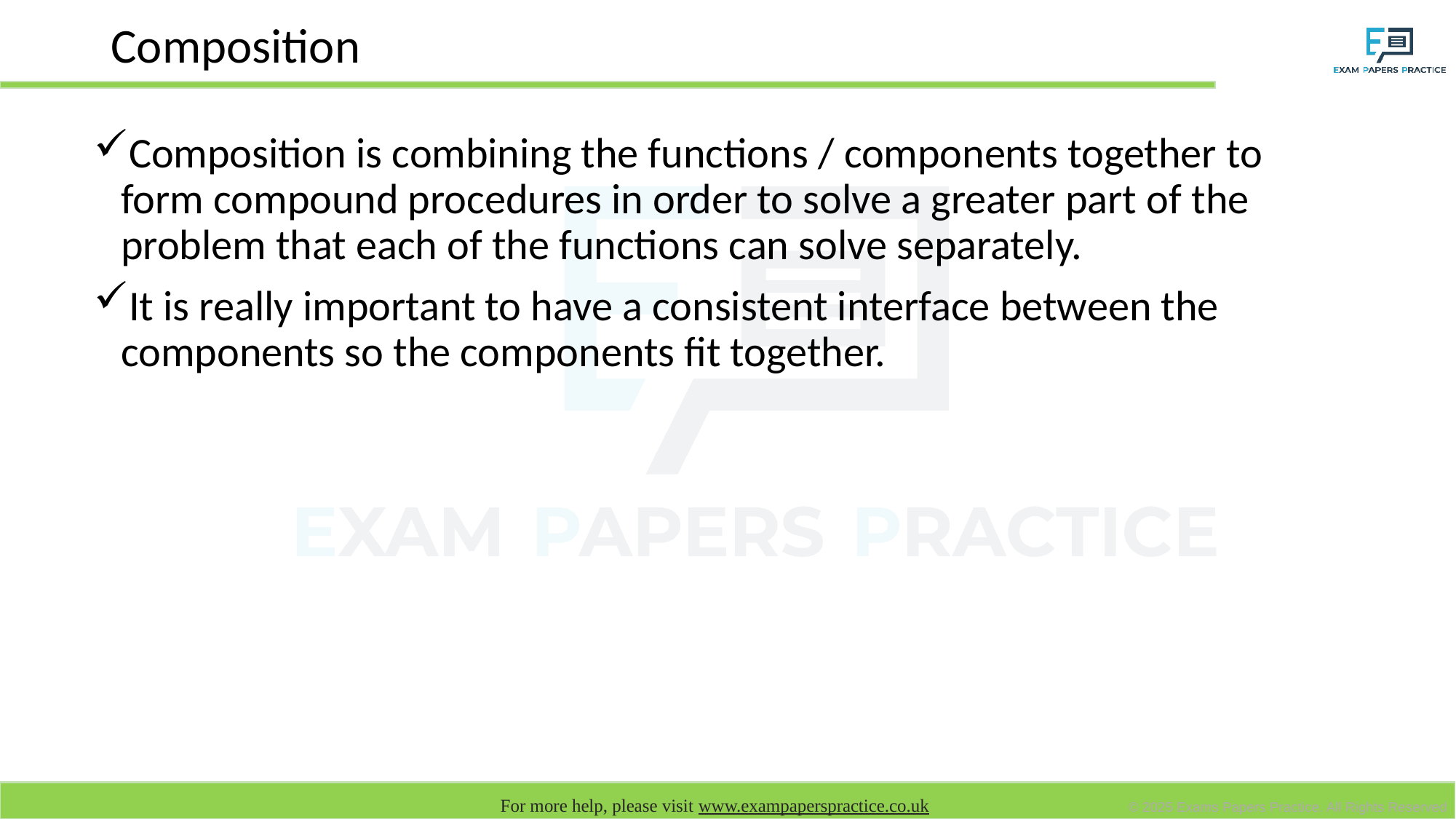

# Composition
Composition is combining the functions / components together to form compound procedures in order to solve a greater part of the problem that each of the functions can solve separately.
It is really important to have a consistent interface between the components so the components fit together.